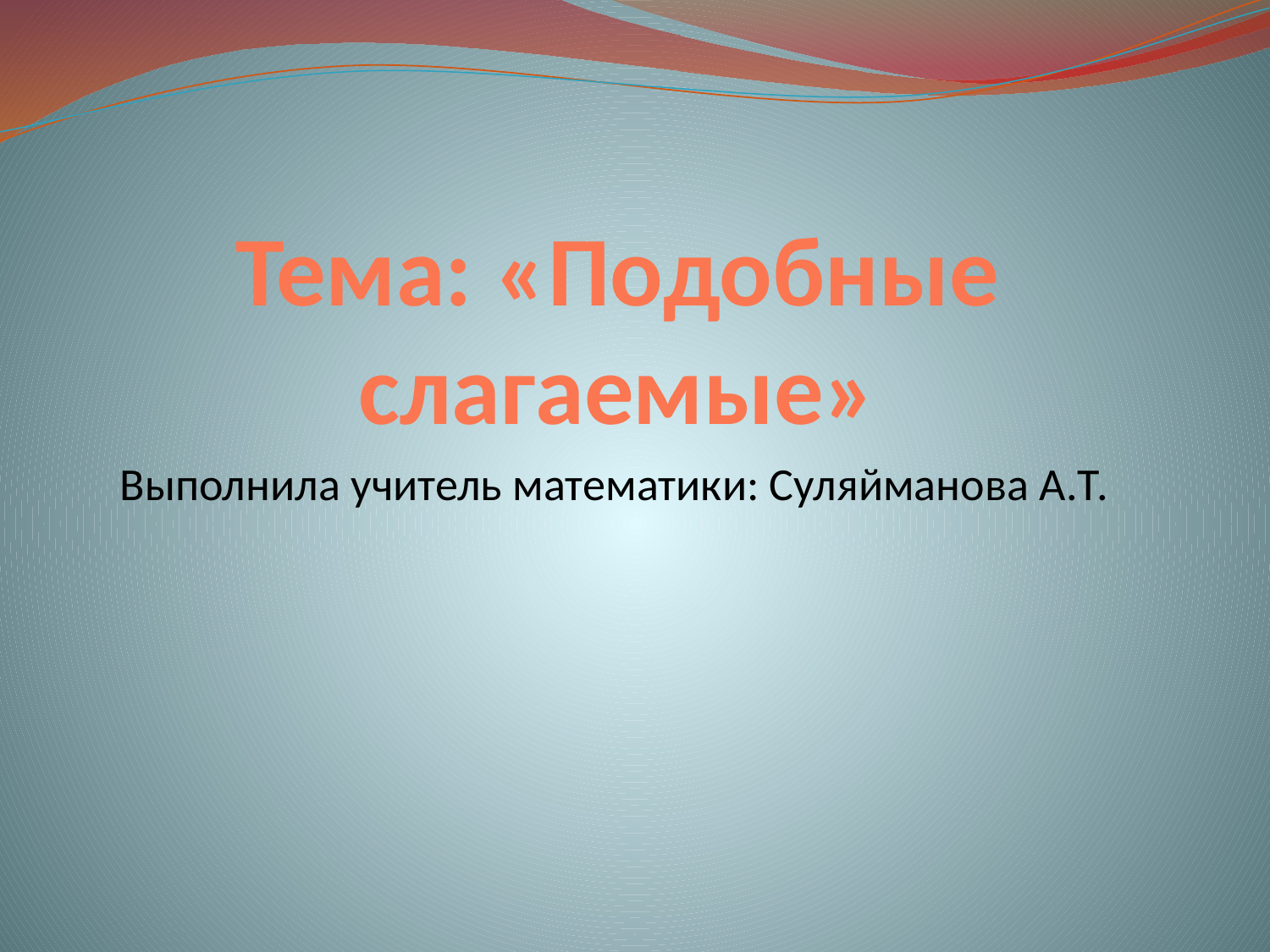

# Тема: «Подобные слагаемые»
Выполнила учитель математики: Суляйманова А.Т.